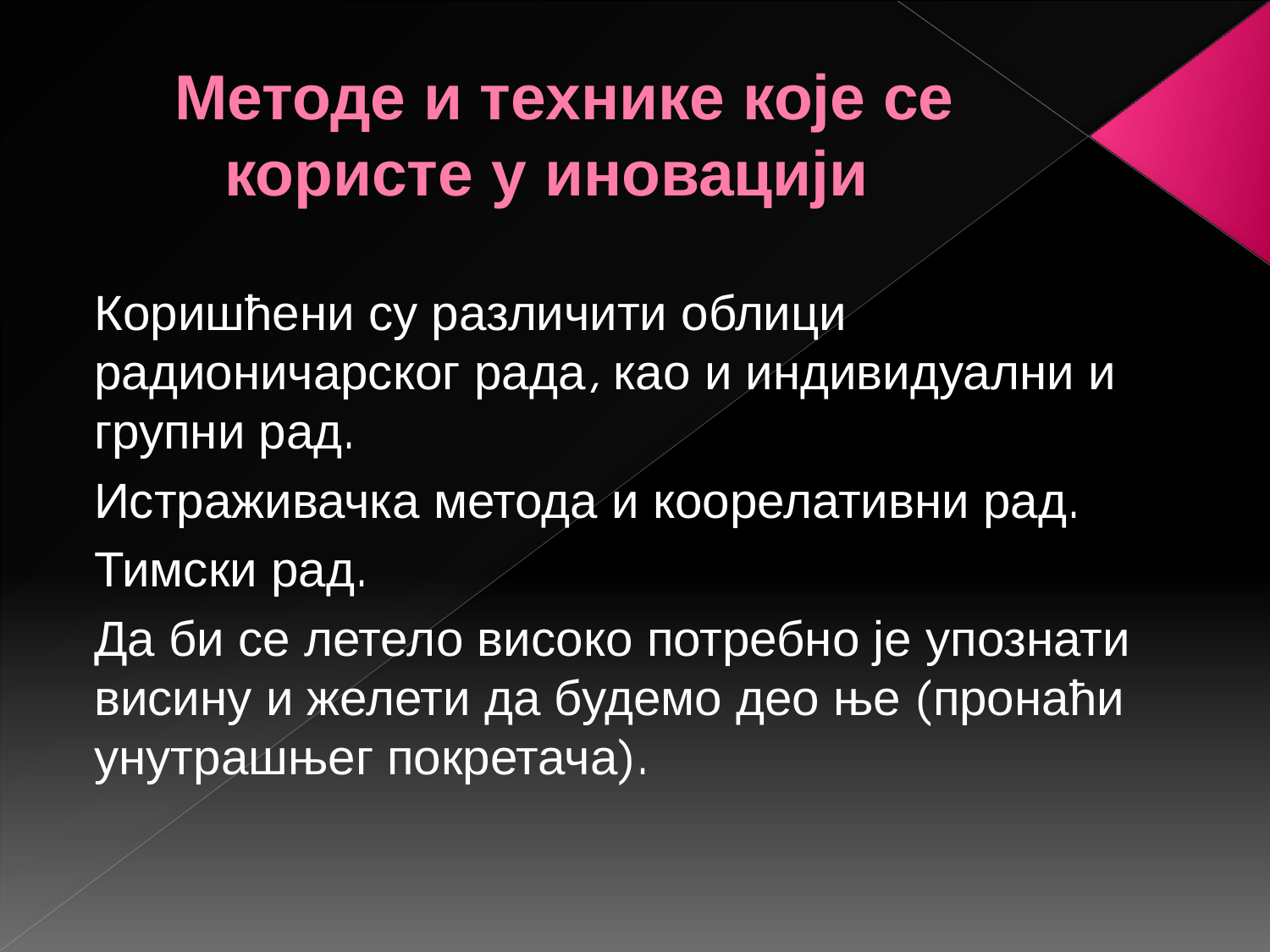

# Методе и технике које се користе у иновацији
Коришћени су различити облици радионичарског рада, као и индивидуални и групни рад.
Истраживачка метода и коорелативни рад.
Тимски рад.
Да би се летело високо потребно је упознати висину и желети да будемо део ње (пронаћи унутрашњег покретача).